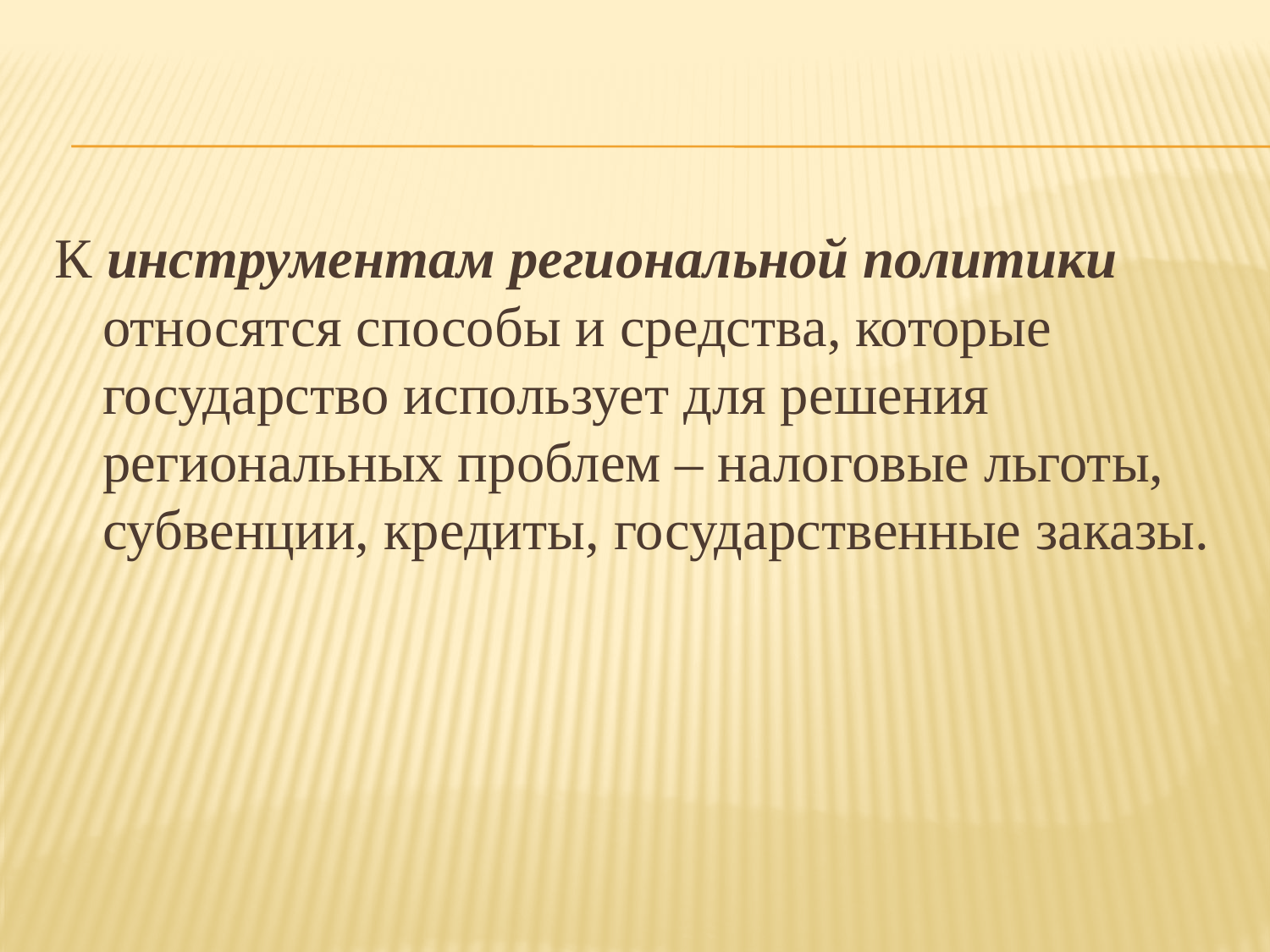

К инструментам региональной политики относятся способы и средства, которые государство использует для решения региональных проблем – налоговые льготы, субвенции, кредиты, государственные заказы.